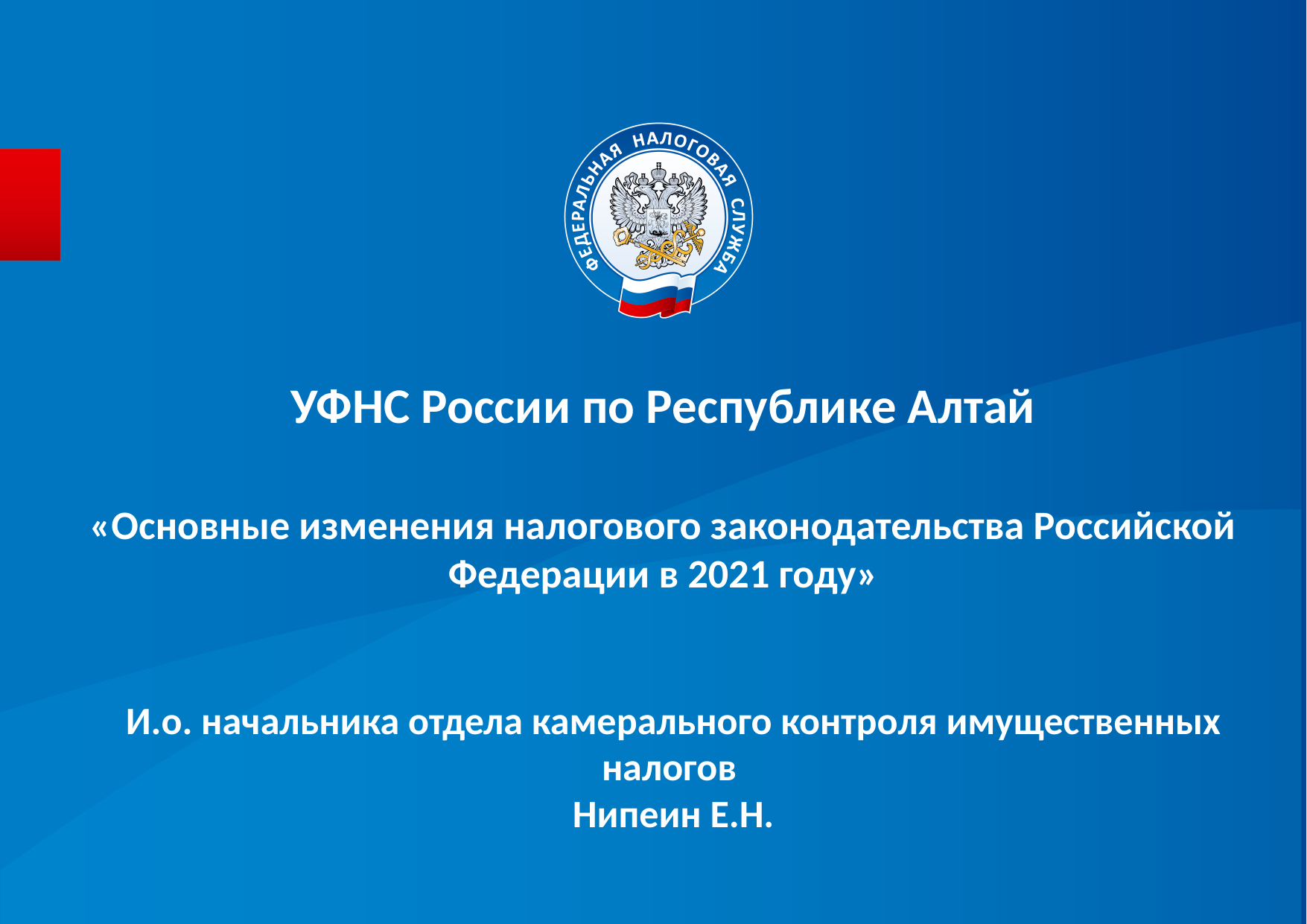

УФНС России по Республике Алтай

# «Основные изменения налогового законодательства Российской Федерации в 2021 году»
И.о. начальника отдела камерального контроля имущественных налогов
Нипеин Е.Н.